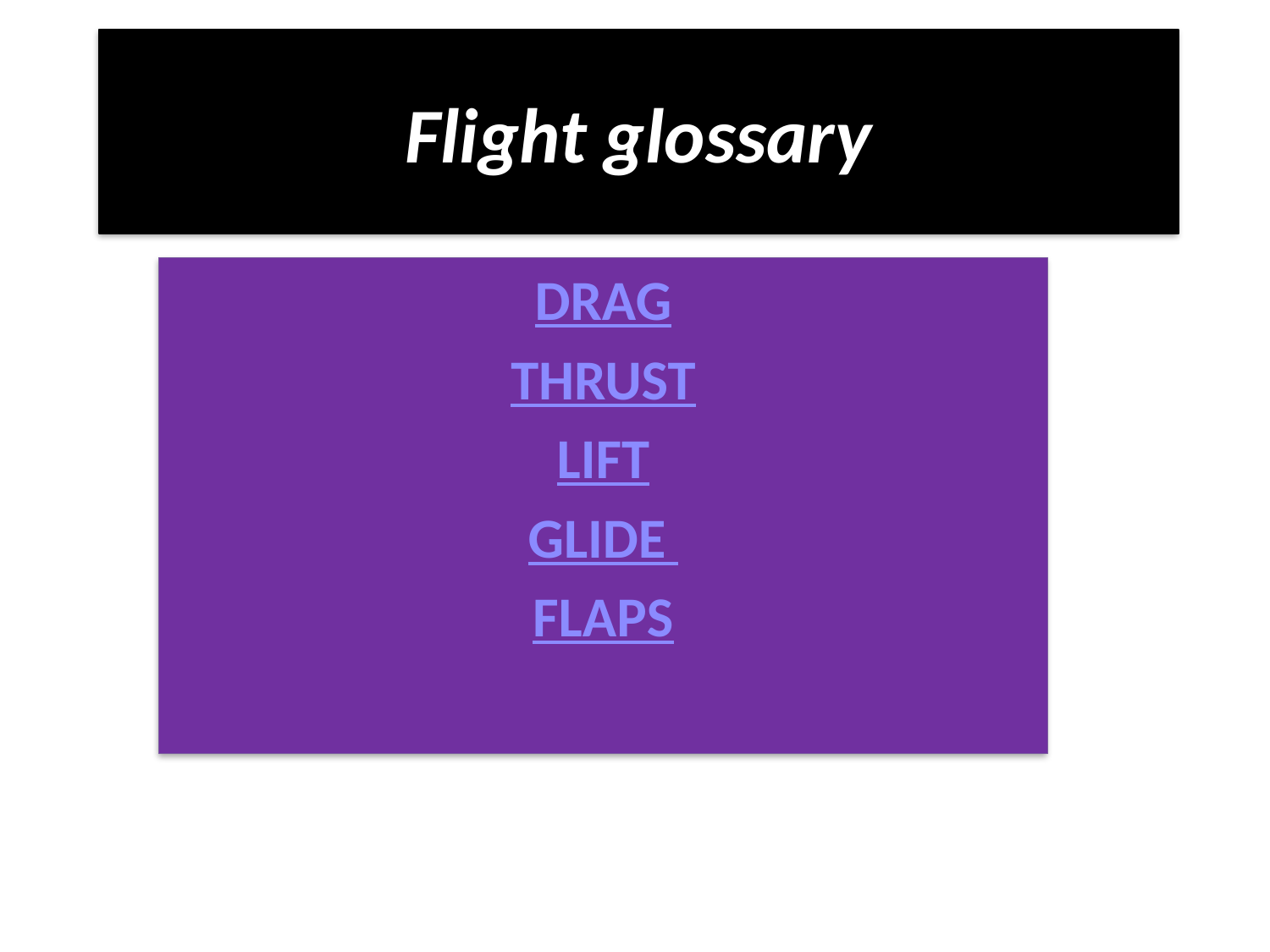

# Flight glossary
DRAG
THRUST
LIFT
GLIDE
FLAPS